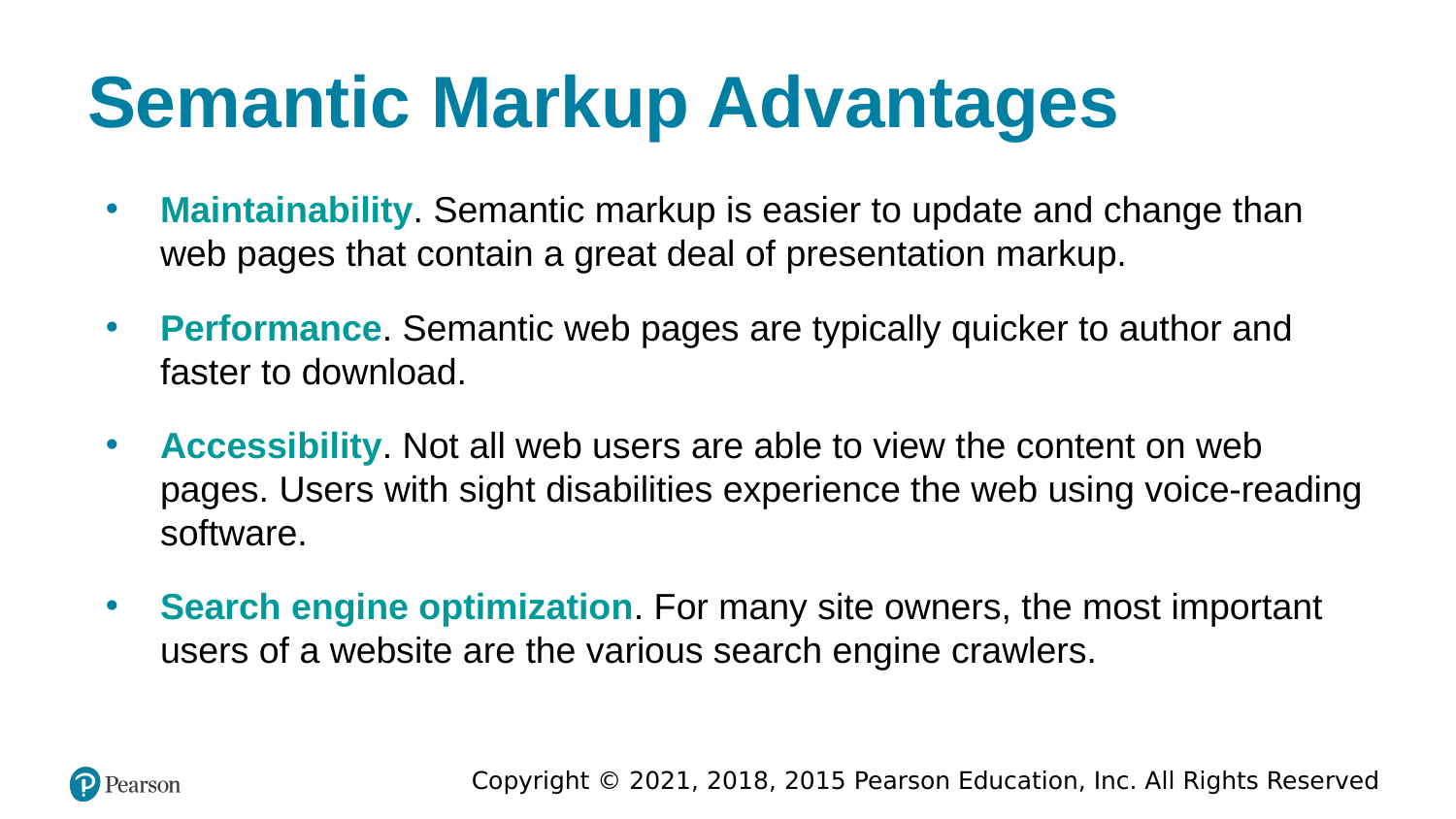

# Semantic Markup Advantages
Maintainability. Semantic markup is easier to update and change than web pages that contain a great deal of presentation markup.
Performance. Semantic web pages are typically quicker to author and faster to download.
Accessibility. Not all web users are able to view the content on web pages. Users with sight disabilities experience the web using voice-reading software.
Search engine optimization. For many site owners, the most important users of a website are the various search engine crawlers.